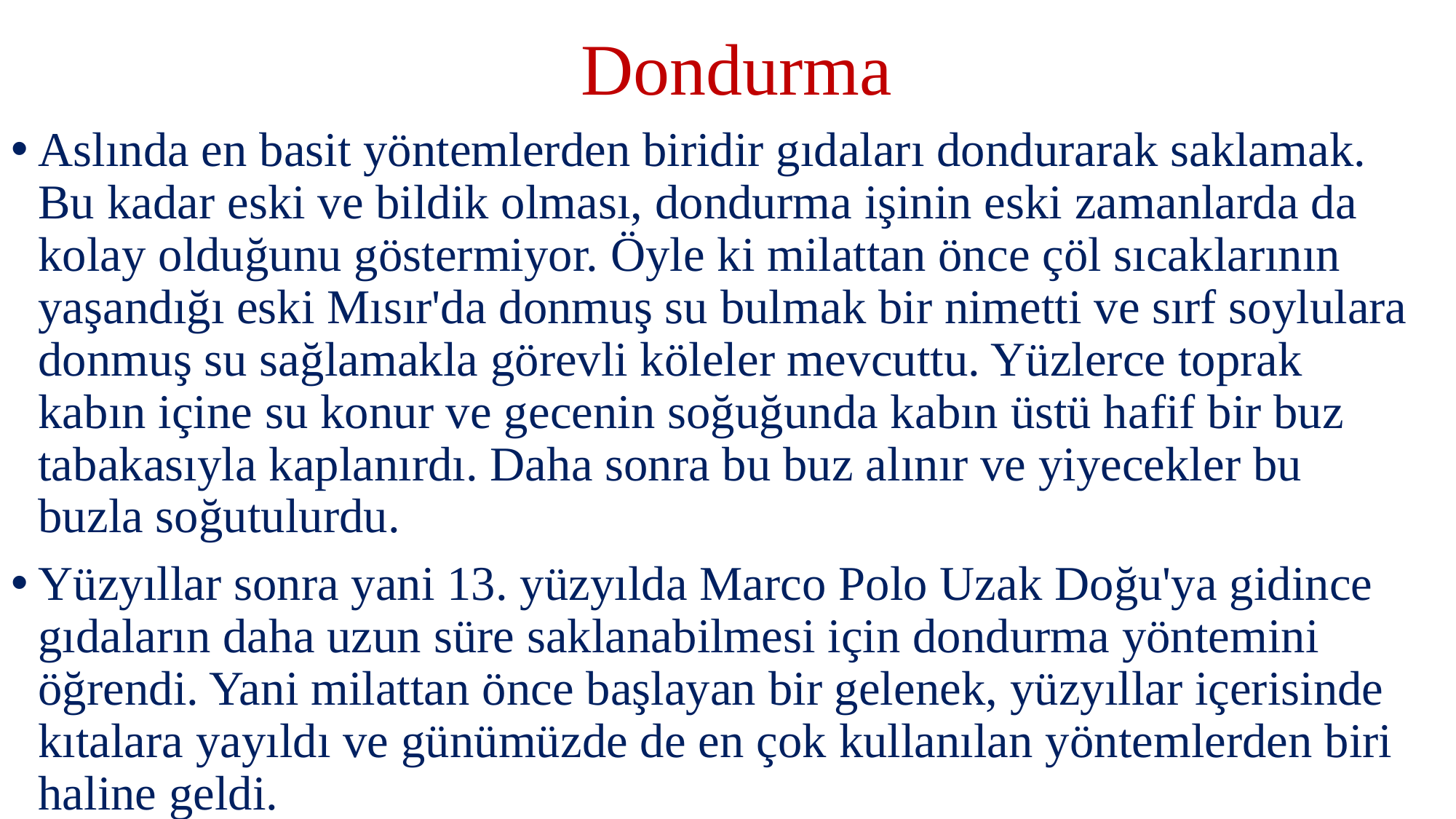

# Dondurma
Aslında en basit yöntemlerden biridir gıdaları dondurarak saklamak. Bu kadar eski ve bildik olması, dondurma işinin eski zamanlarda da kolay olduğunu göstermiyor. Öyle ki milattan önce çöl sıcaklarının yaşandığı eski Mısır'da donmuş su bulmak bir nimetti ve sırf soylulara donmuş su sağlamakla görevli köleler mevcuttu. Yüzlerce toprak kabın içine su konur ve gecenin soğuğunda kabın üstü hafif bir buz tabakasıyla kaplanırdı. Daha sonra bu buz alınır ve yiyecekler bu buzla soğutulurdu.
Yüzyıllar sonra yani 13. yüzyılda Marco Polo Uzak Doğu'ya gidince gıdaların daha uzun süre saklanabilmesi için dondurma yöntemini öğrendi. Yani milattan önce başlayan bir gelenek, yüzyıllar içerisinde kıtalara yayıldı ve günümüzde de en çok kullanılan yöntemlerden biri haline geldi.